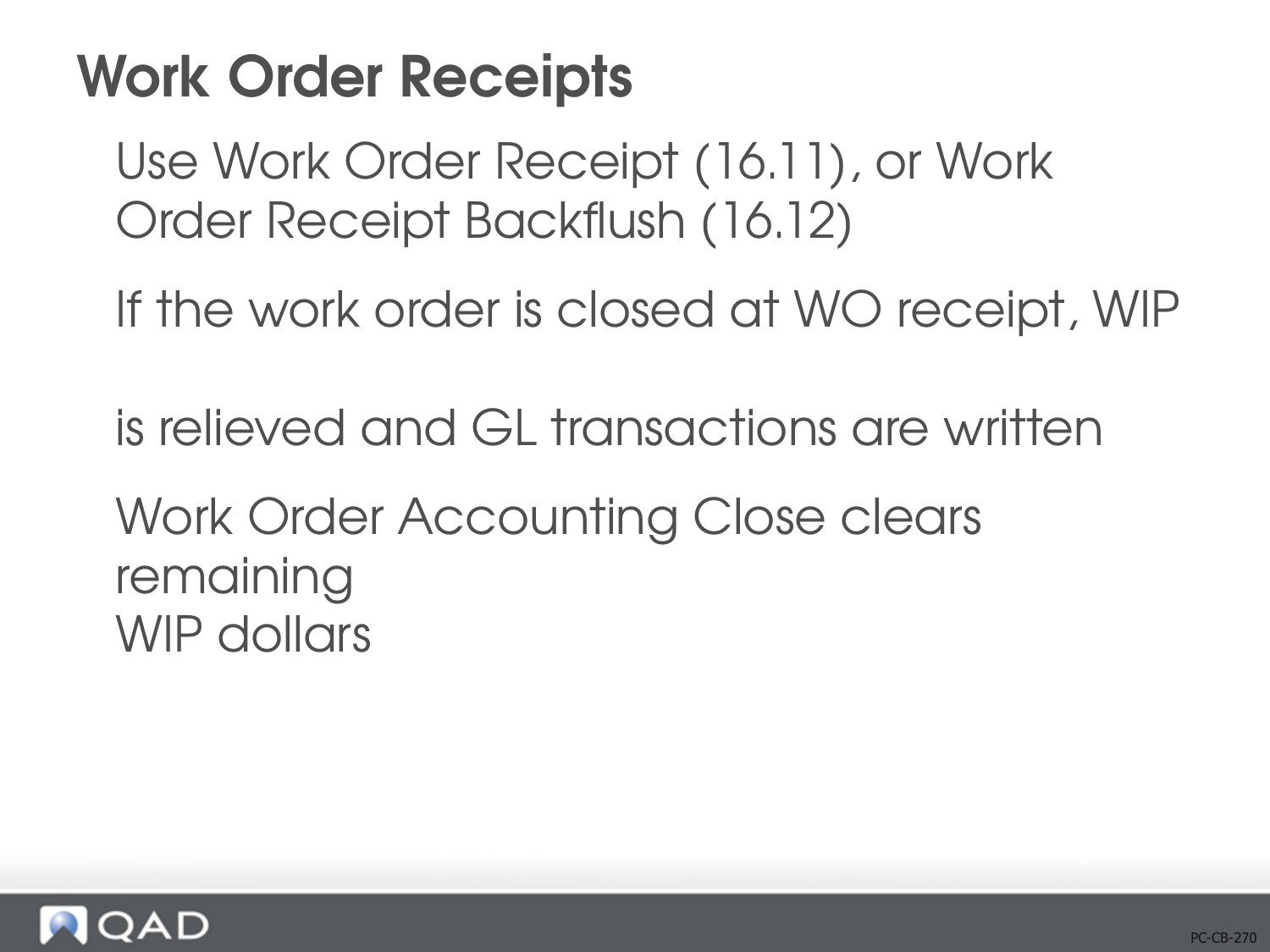

# Work Order Receipts
Use Work Order Receipt (16.11), or Work Order Receipt Backflush (16.12)
If the work order is closed at WO receipt, WIP
is relieved and GL transactions are written
Work Order Accounting Close clears remaining
WIP dollars
PC-CB-270